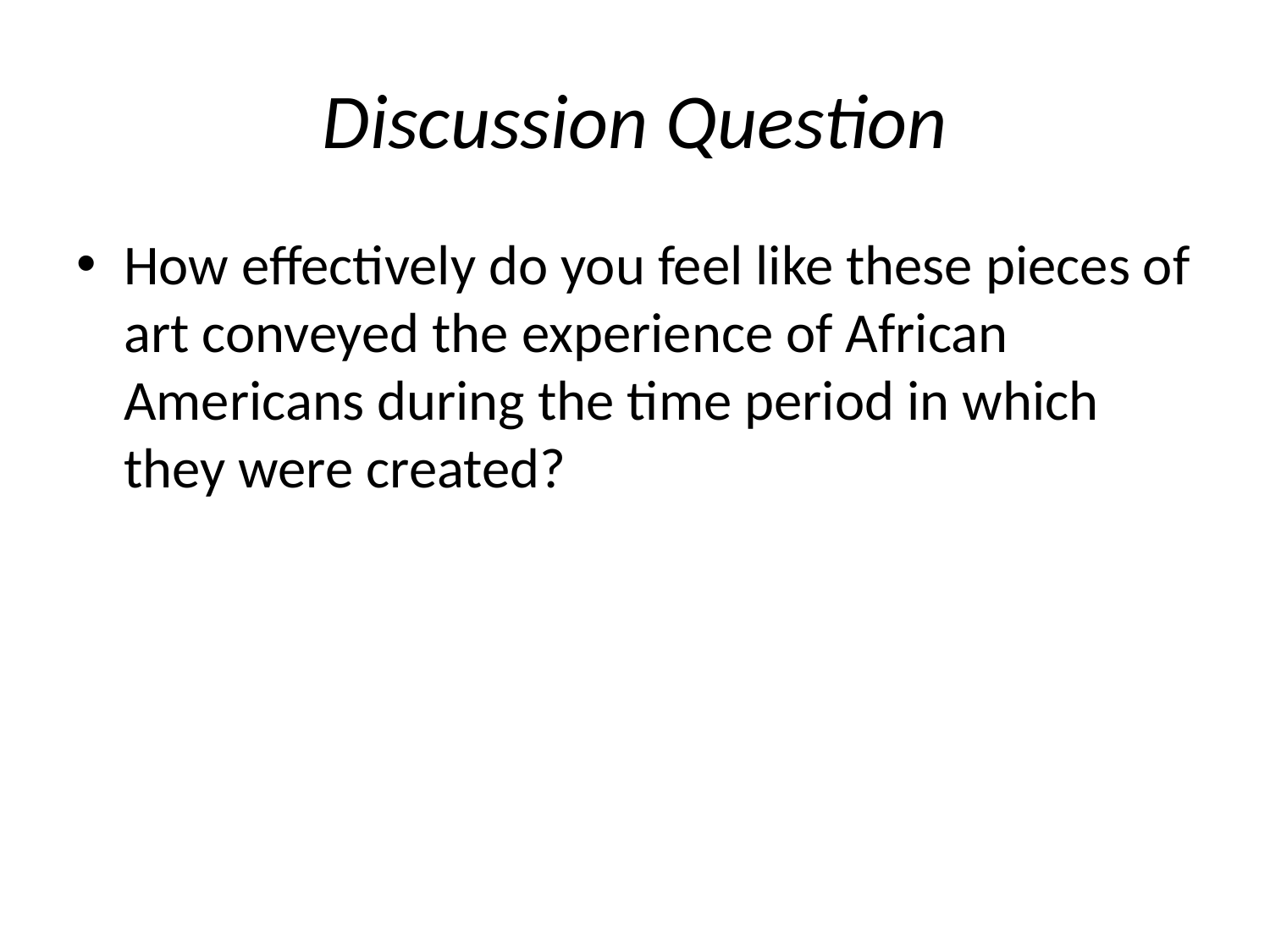

# Discussion Question
How effectively do you feel like these pieces of art conveyed the experience of African Americans during the time period in which they were created?